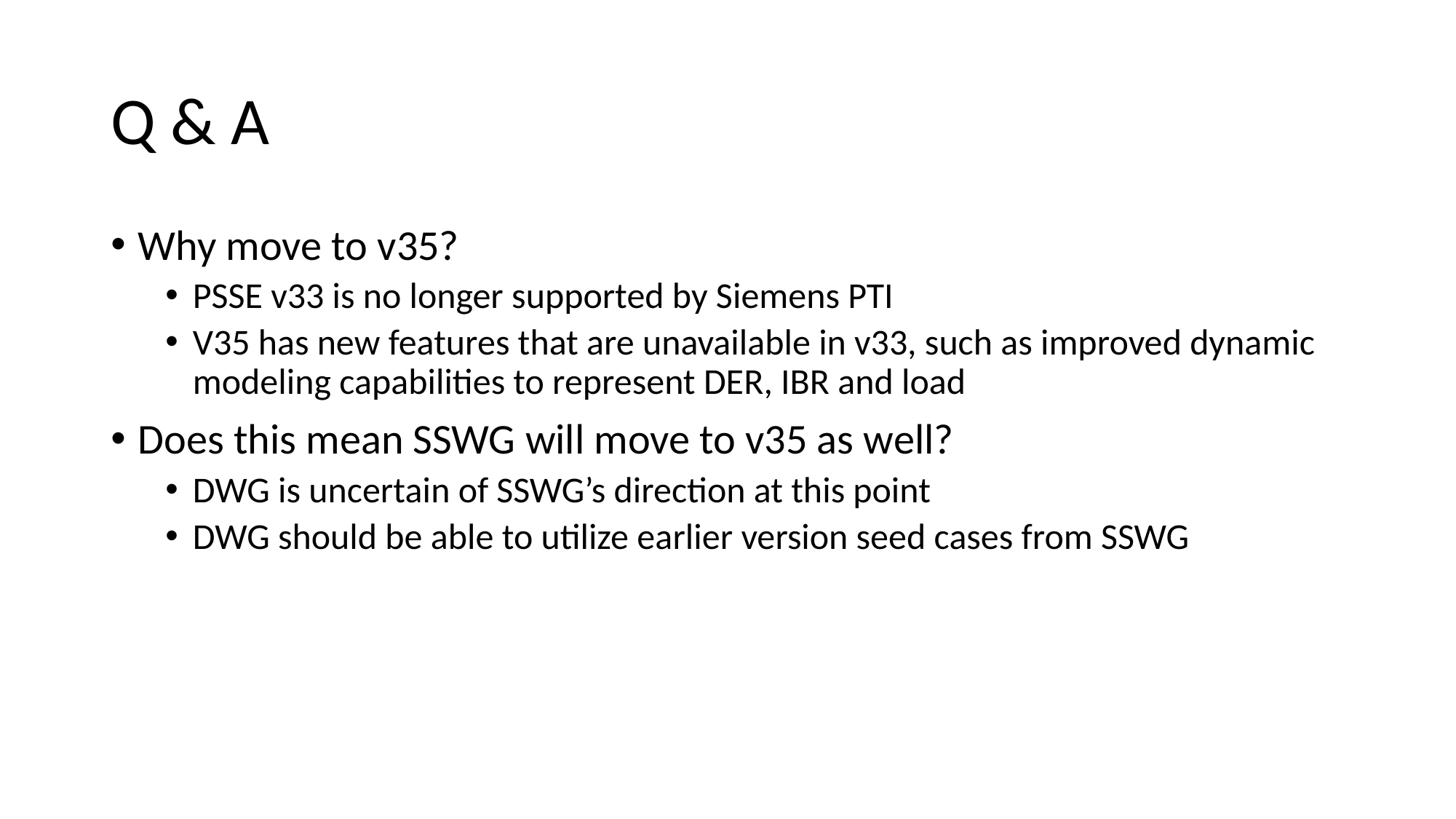

# Q & A
Why move to v35?
PSSE v33 is no longer supported by Siemens PTI
V35 has new features that are unavailable in v33, such as improved dynamic modeling capabilities to represent DER, IBR and load
Does this mean SSWG will move to v35 as well?
DWG is uncertain of SSWG’s direction at this point
DWG should be able to utilize earlier version seed cases from SSWG